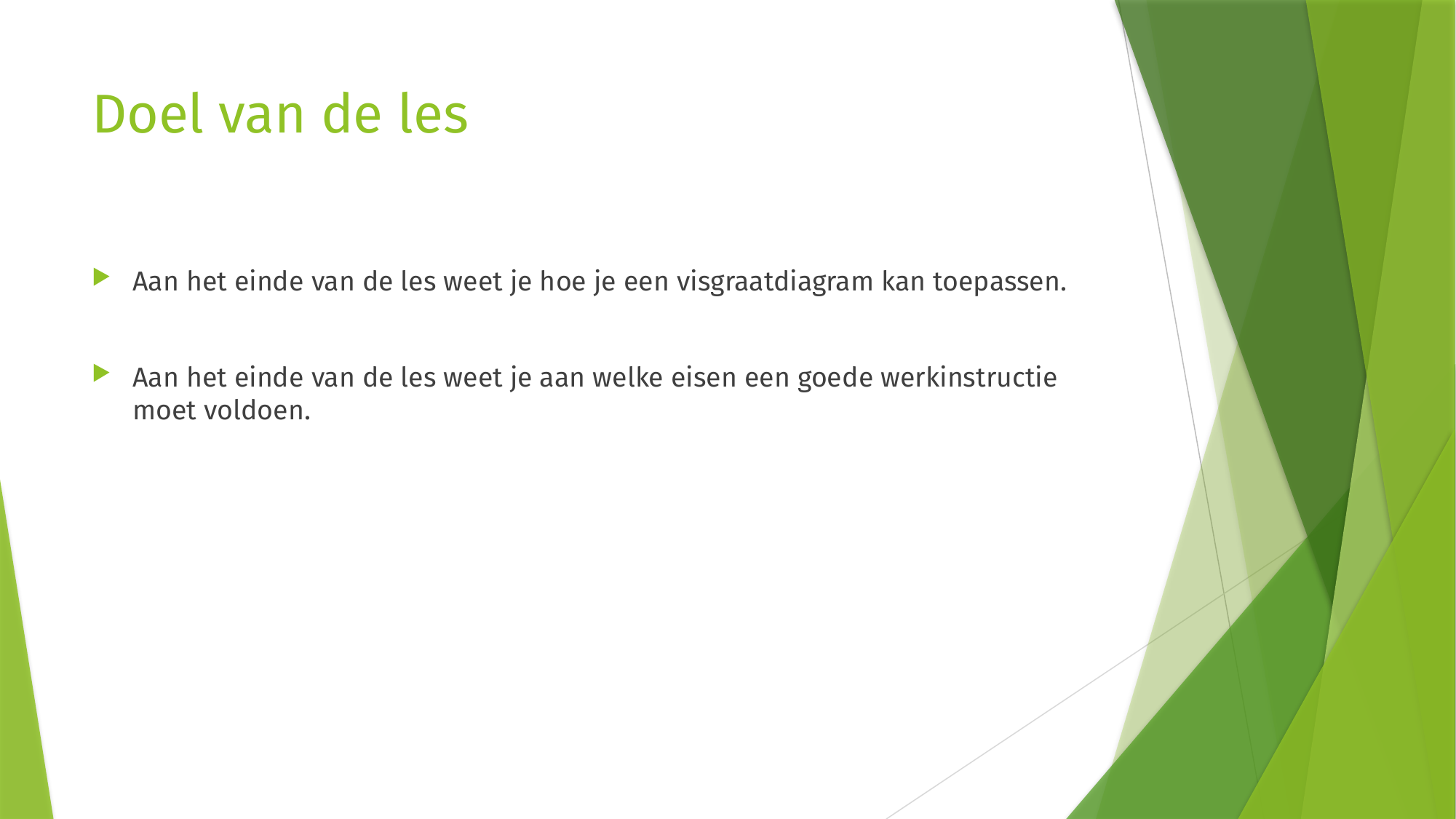

# Doel van de les
Aan het einde van de les weet je hoe je een visgraatdiagram kan toepassen.

Aan het einde van de les weet je aan welke eisen een goede werkinstructie moet voldoen.